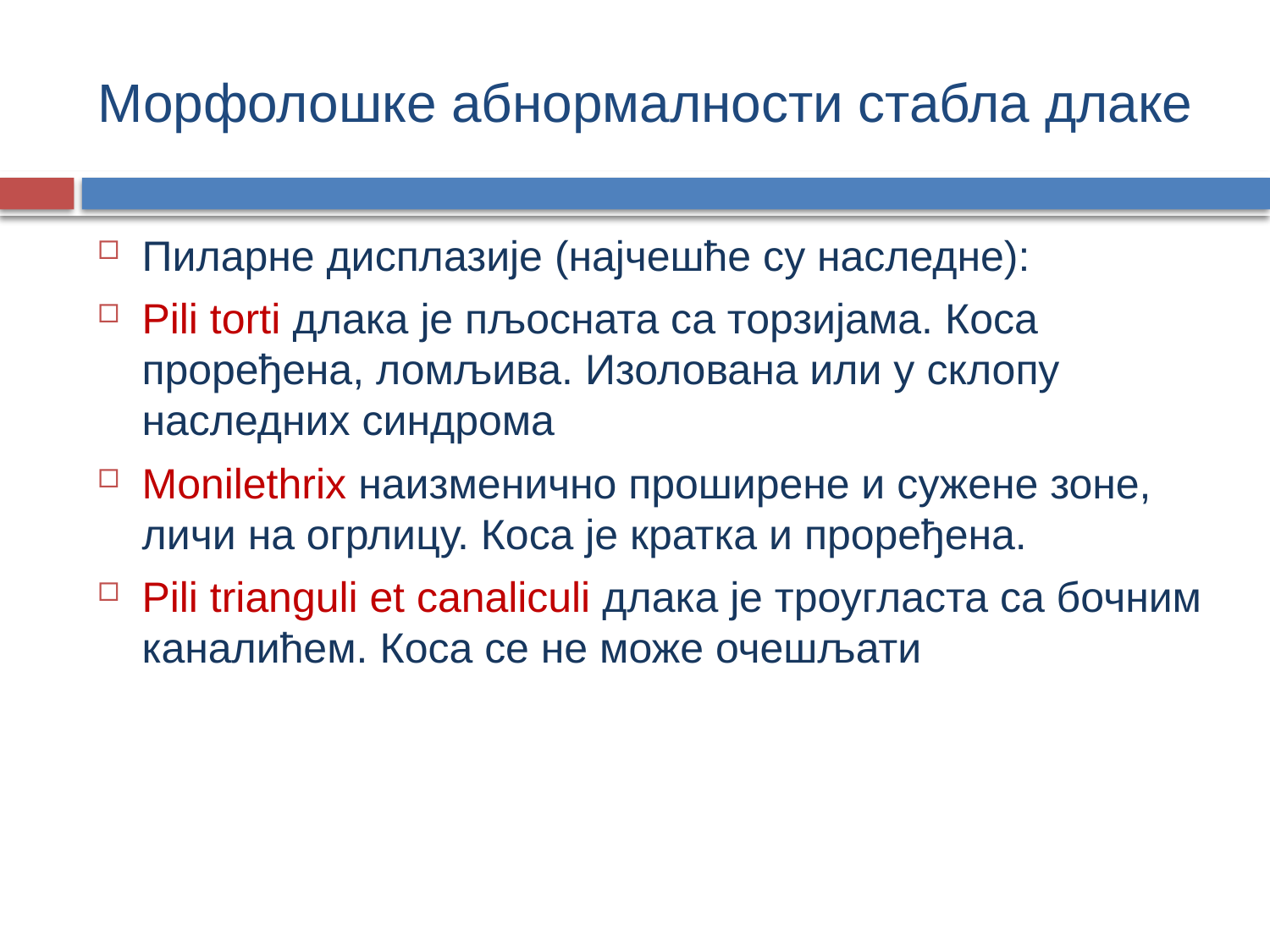

# Морфолошке абнормалности стабла длаке
Пиларне дисплазије (најчешће су наследне):
Pili torti длака је пљосната са торзијама. Коса проређена, ломљива. Изолована или у склопу наследних синдрома
Monilethrix наизменично проширене и сужене зоне, личи на огрлицу. Коса је кратка и проређена.
Pili trianguli et canaliculi длака је троугласта са бочним каналићем. Коса се не може очешљати